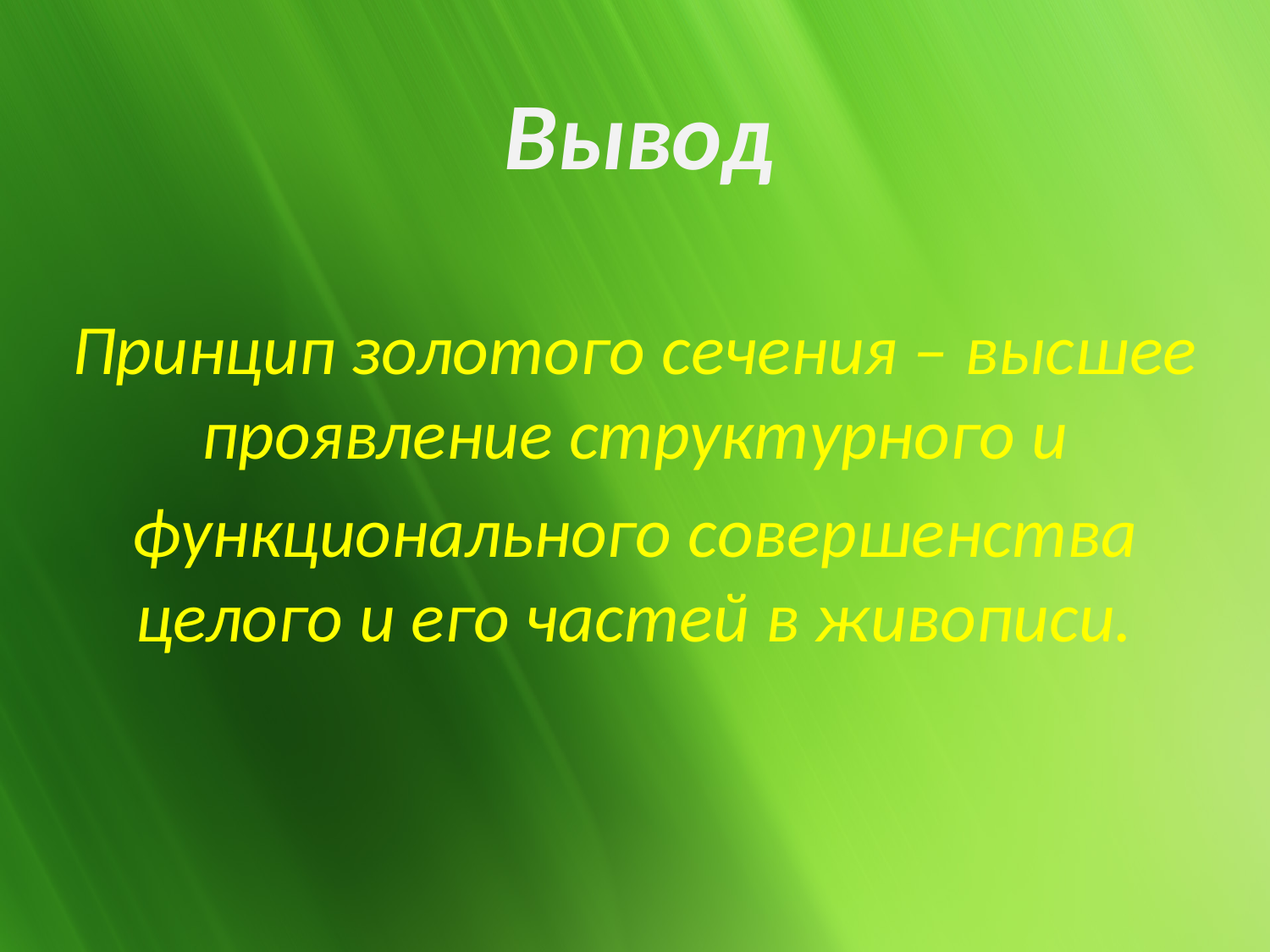

# Вывод
Принцип золотого сечения – высшее проявление структурного и
функционального совершенства целого и его частей в живописи.